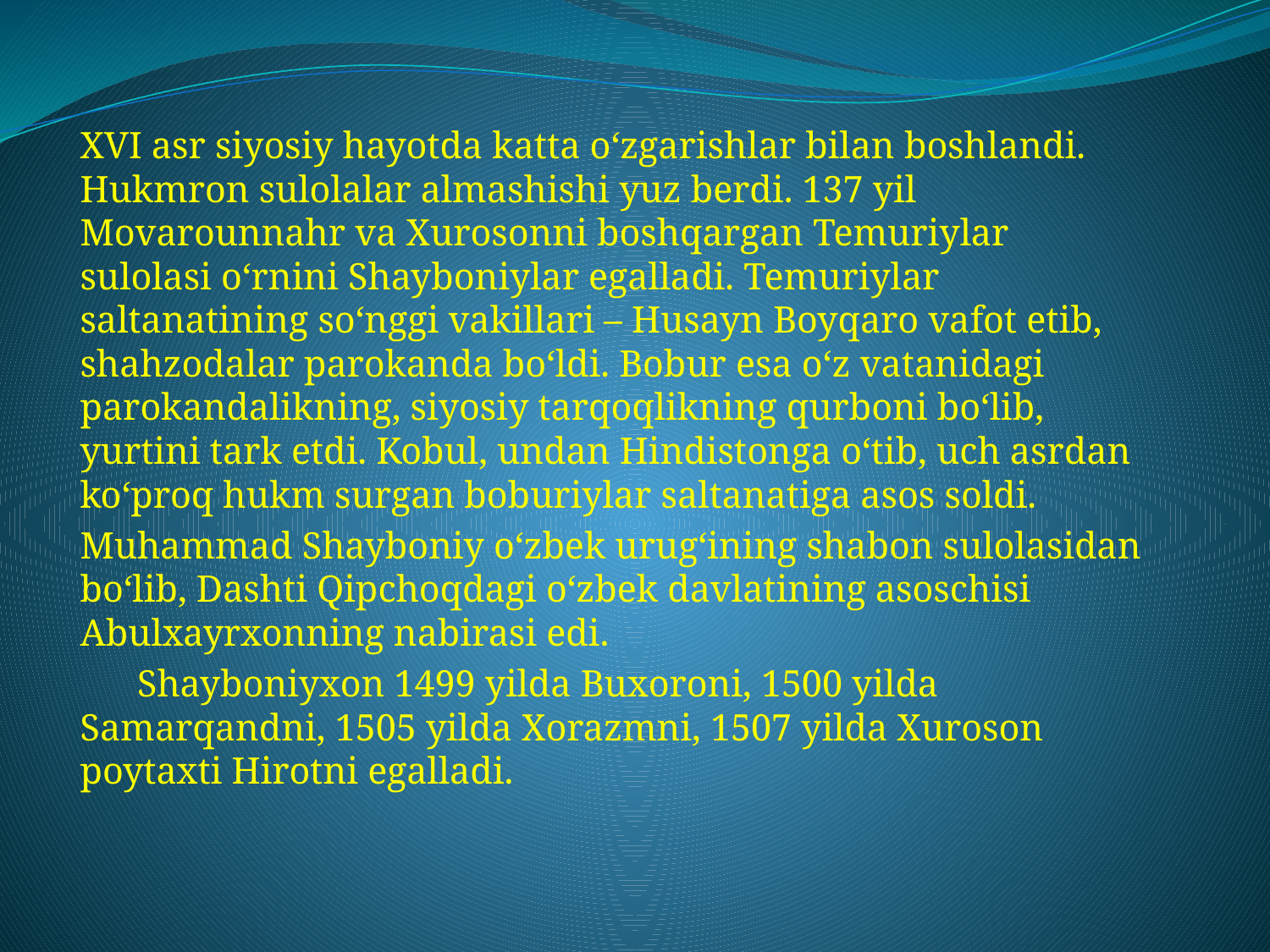

XVI asr siyosiy hayotda katta o‘zgarishlar bilan boshlandi. Hukmron sulolalar almashishi yuz berdi. 137 yil Movarounnahr va Xurosonni boshqargan Temuriylar sulolasi o‘rnini Shayboniylar egalladi. Temuriylar saltanatining so‘nggi vakillari – Husayn Boyqaro vafot etib, shahzodalar parokanda bo‘ldi. Bobur esa o‘z vatanidagi parokandalikning, siyosiy tarqoqlikning qurboni bo‘lib, yurtini tark etdi. Kobul, undan Hindistonga o‘tib, uch asrdan ko‘proq hukm surgan boburiylar saltanatiga asos soldi.
Muhammad Shayboniy o‘zbek urug‘ining shabon sulolasidan bo‘lib, Dashti Qipchoqdagi o‘zbek davlatining asoschisi Abulxayrxonning nabirasi edi.
      Shayboniyxon 1499 yilda Buxoroni, 1500 yilda Samarqandni, 1505 yilda Xorazmni, 1507 yilda Xuroson poytaxti Hirotni egalladi.